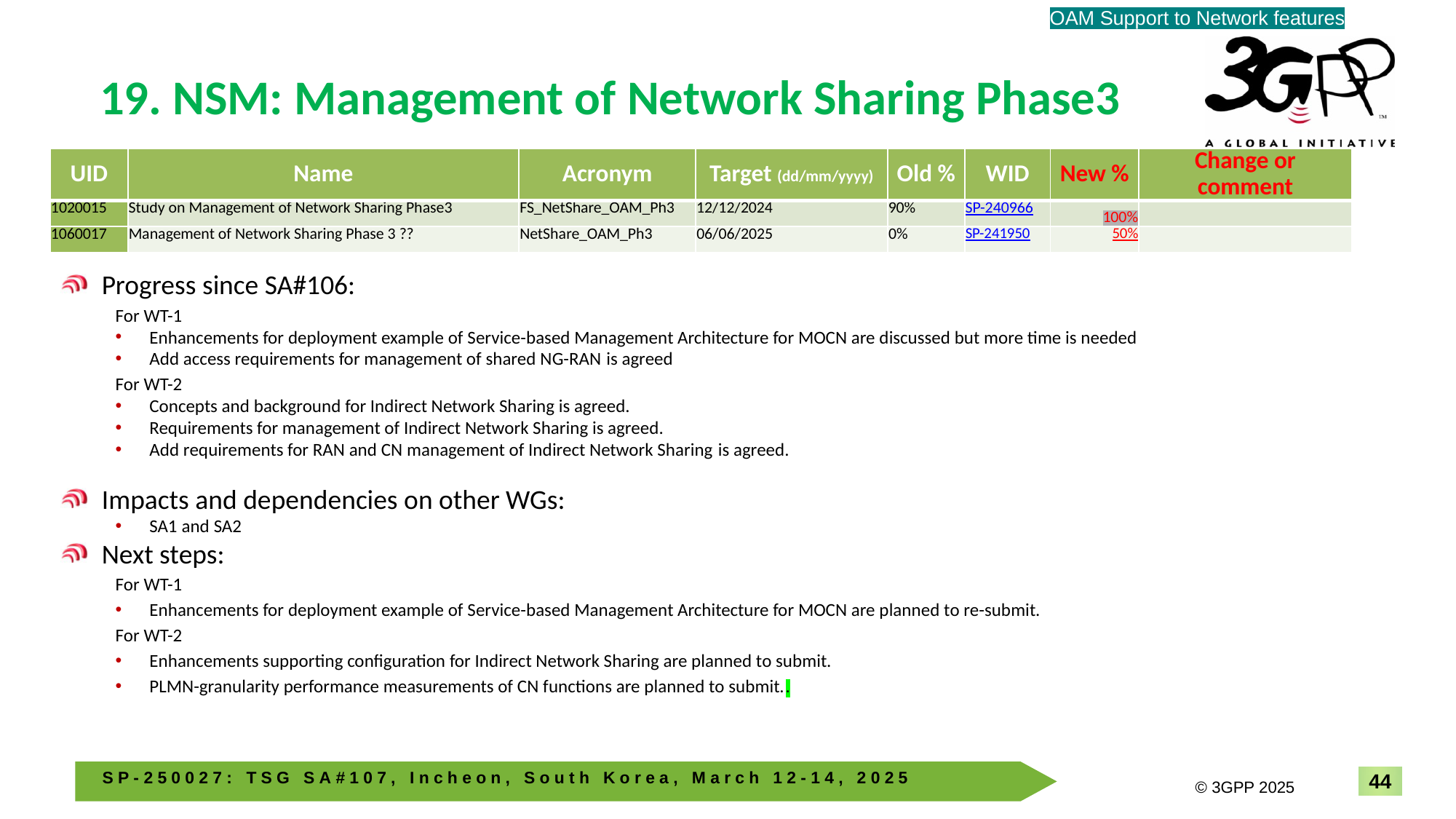

OAM Support to Network features
# 19. NSM: Management of Network Sharing Phase3
| UID | Name | Acronym | Target (dd/mm/yyyy) | Old % | WID | New % | Change or comment |
| --- | --- | --- | --- | --- | --- | --- | --- |
| 1020015 | Study on Management of Network Sharing Phase3 | FS\_NetShare\_OAM\_Ph3 | 12/12/2024 | 90% | SP-240966 | 100% |  |
| 1060017 | Management of Network Sharing Phase 3 ?? | NetShare\_OAM\_Ph3 | 06/06/2025 | 0% | SP-241950 | 50% |  |
Progress since SA#106:
For WT-1
Enhancements for deployment example of Service-based Management Architecture for MOCN are discussed but more time is needed
Add access requirements for management of shared NG-RAN is agreed
For WT-2
Concepts and background for Indirect Network Sharing is agreed.
Requirements for management of Indirect Network Sharing is agreed.
Add requirements for RAN and CN management of Indirect Network Sharing is agreed.

Impacts and dependencies on other WGs:
SA1 and SA2
Next steps:
For WT-1
Enhancements for deployment example of Service-based Management Architecture for MOCN are planned to re-submit.
For WT-2
Enhancements supporting configuration for Indirect Network Sharing are planned to submit.
PLMN-granularity performance measurements of CN functions are planned to submit..